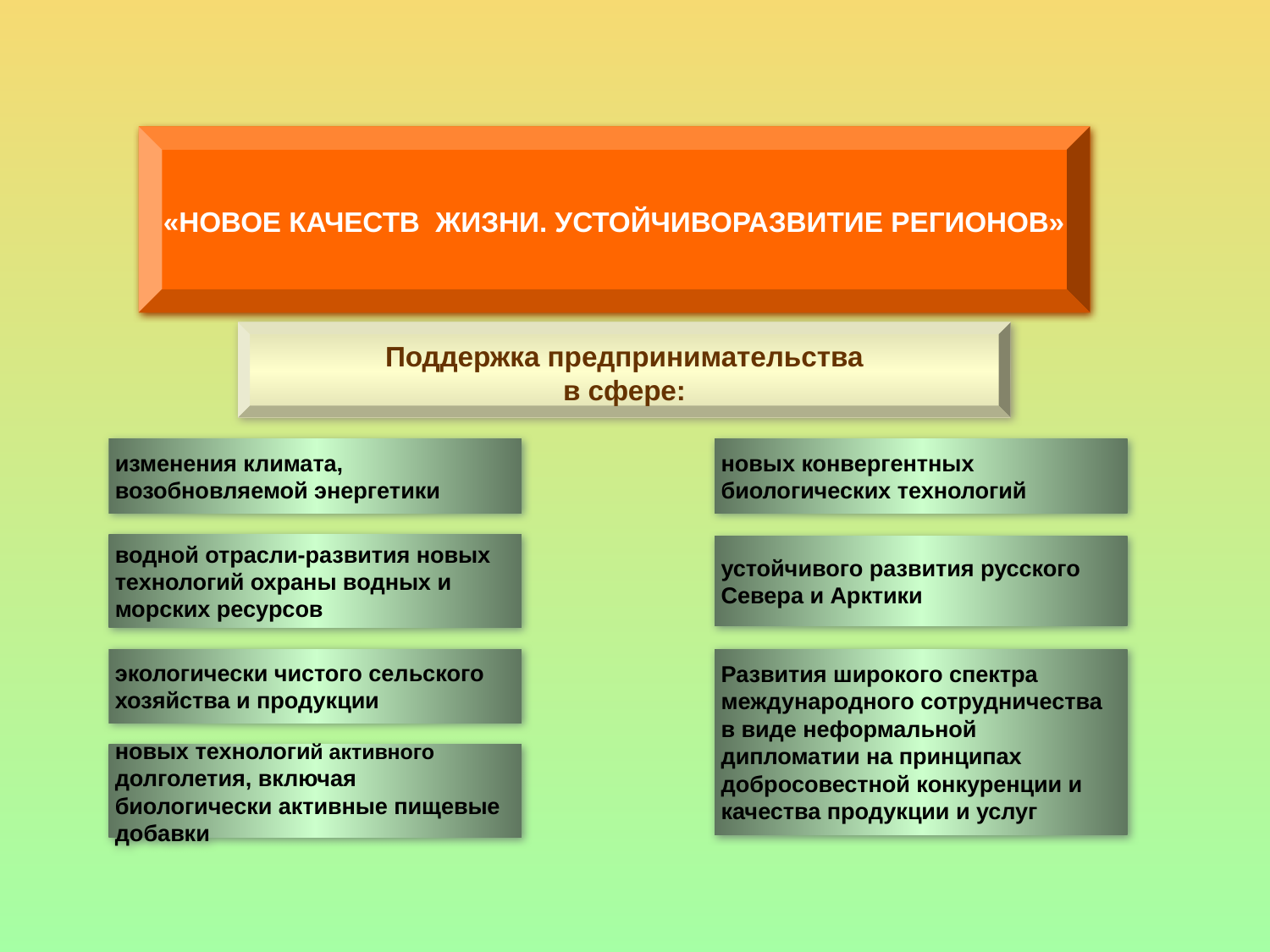

«НОВОЕ КАЧЕСТВ  ЖИЗНИ. УСТОЙЧИВОРАЗВИТИЕ РЕГИОНОВ»

Поддержка предпринимательства в сфере:
изменения климата, возобновляемой энергетики
новых конвергентных биологических технологий
водной отрасли-развития новых технологий охраны водных и морских ресурсов
устойчивого развития русского Севера и Арктики
экологически чистого сельского хозяйства и продукции
Развития широкого спектра международного сотрудничества в виде неформальной дипломатии на принципах добросовестной конкуренции и качества продукции и услуг
новых технологий активного долголетия, включая биологически активные пищевые добавки